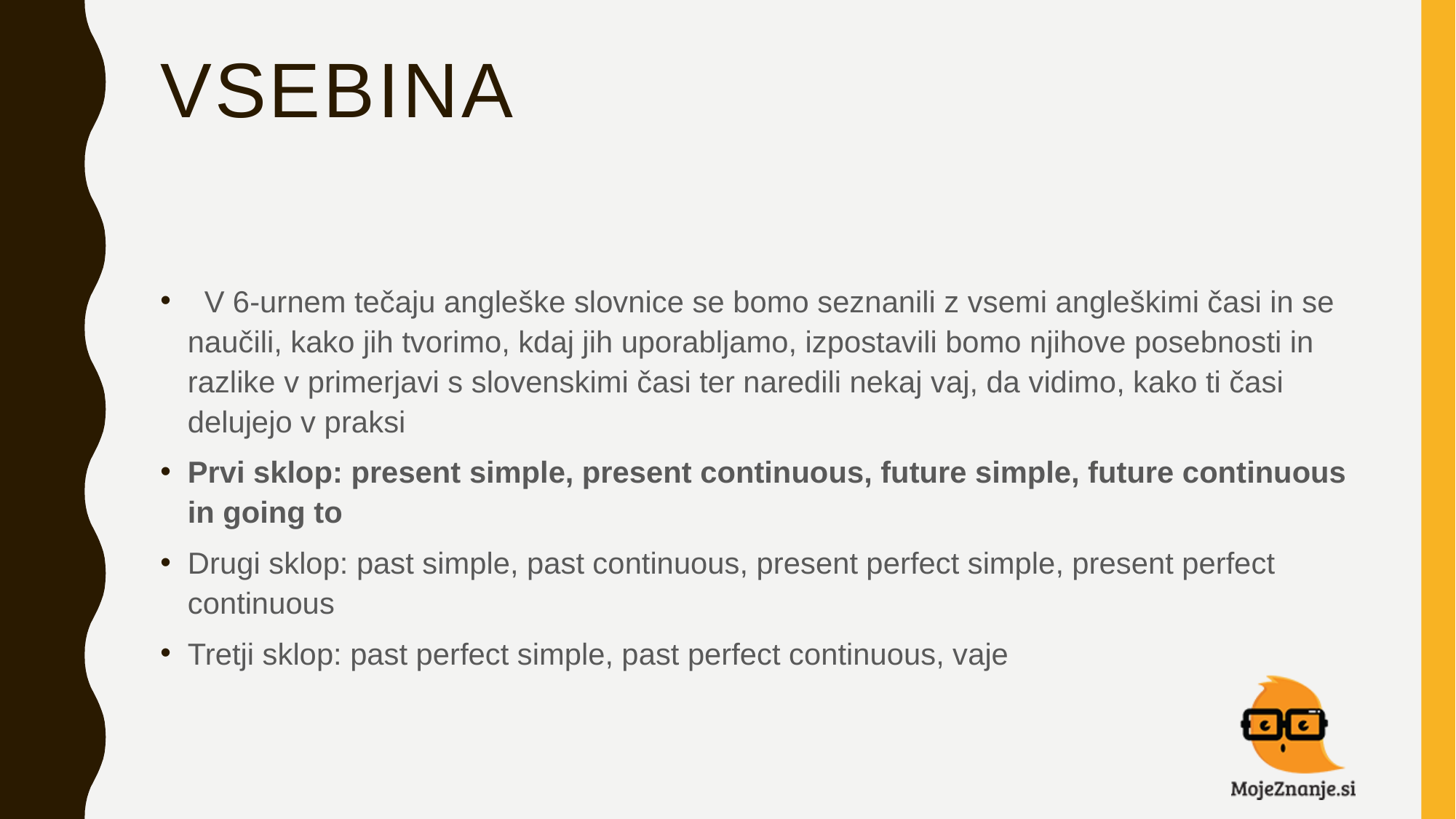

# VSEBINA
  V 6-urnem tečaju angleške slovnice se bomo seznanili z vsemi angleškimi časi in se naučili, kako jih tvorimo, kdaj jih uporabljamo, izpostavili bomo njihove posebnosti in razlike v primerjavi s slovenskimi časi ter naredili nekaj vaj, da vidimo, kako ti časi delujejo v praksi
Prvi sklop: present simple, present continuous, future simple, future continuous in going to
Drugi sklop: past simple, past continuous, present perfect simple, present perfect continuous
Tretji sklop: past perfect simple, past perfect continuous, vaje